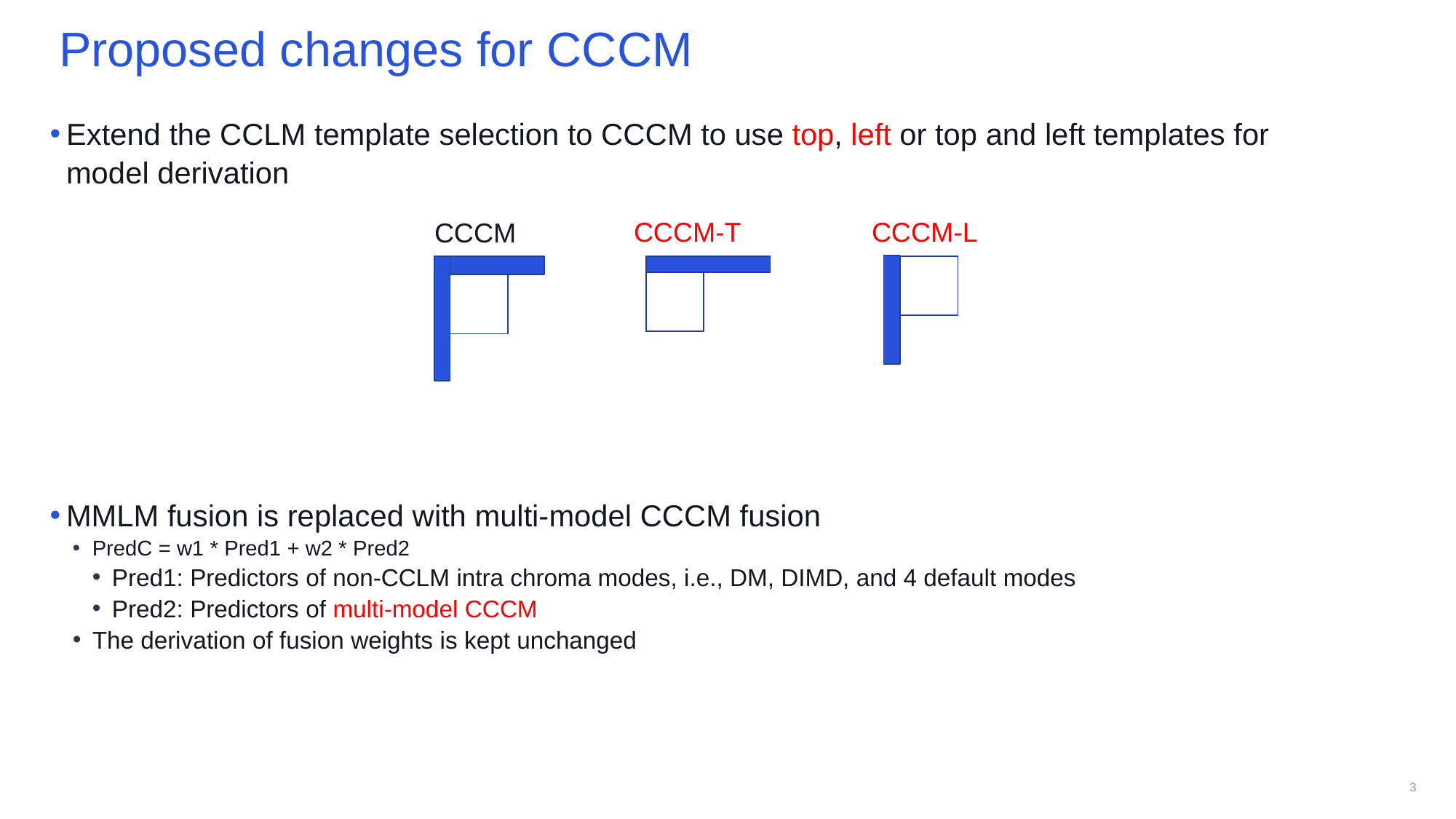

# Proposed changes for CCCM
Extend the CCLM template selection to CCCM to use top, left or top and left templates for model derivation

MMLM fusion is replaced with multi-model CCCM fusion
PredC = w1 * Pred1 + w2 * Pred2
Pred1: Predictors of non-CCLM intra chroma modes, i.e., DM, DIMD, and 4 default modes
Pred2: Predictors of multi-model CCCM
The derivation of fusion weights is kept unchanged
CCCM-T
CCCM-L
CCCM